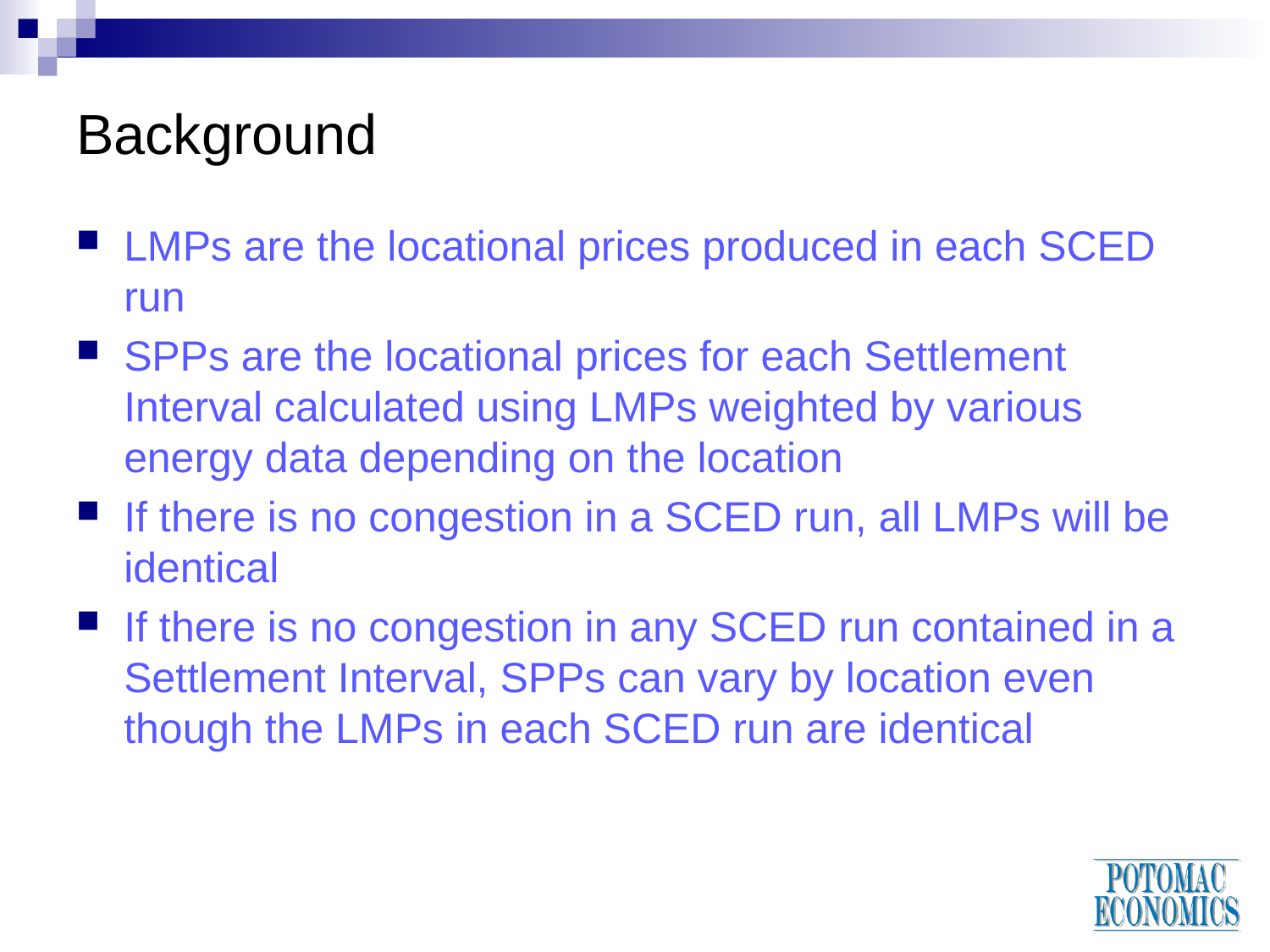

# Background
LMPs are the locational prices produced in each SCED run
SPPs are the locational prices for each Settlement Interval calculated using LMPs weighted by various energy data depending on the location
If there is no congestion in a SCED run, all LMPs will be identical
If there is no congestion in any SCED run contained in a Settlement Interval, SPPs can vary by location even though the LMPs in each SCED run are identical